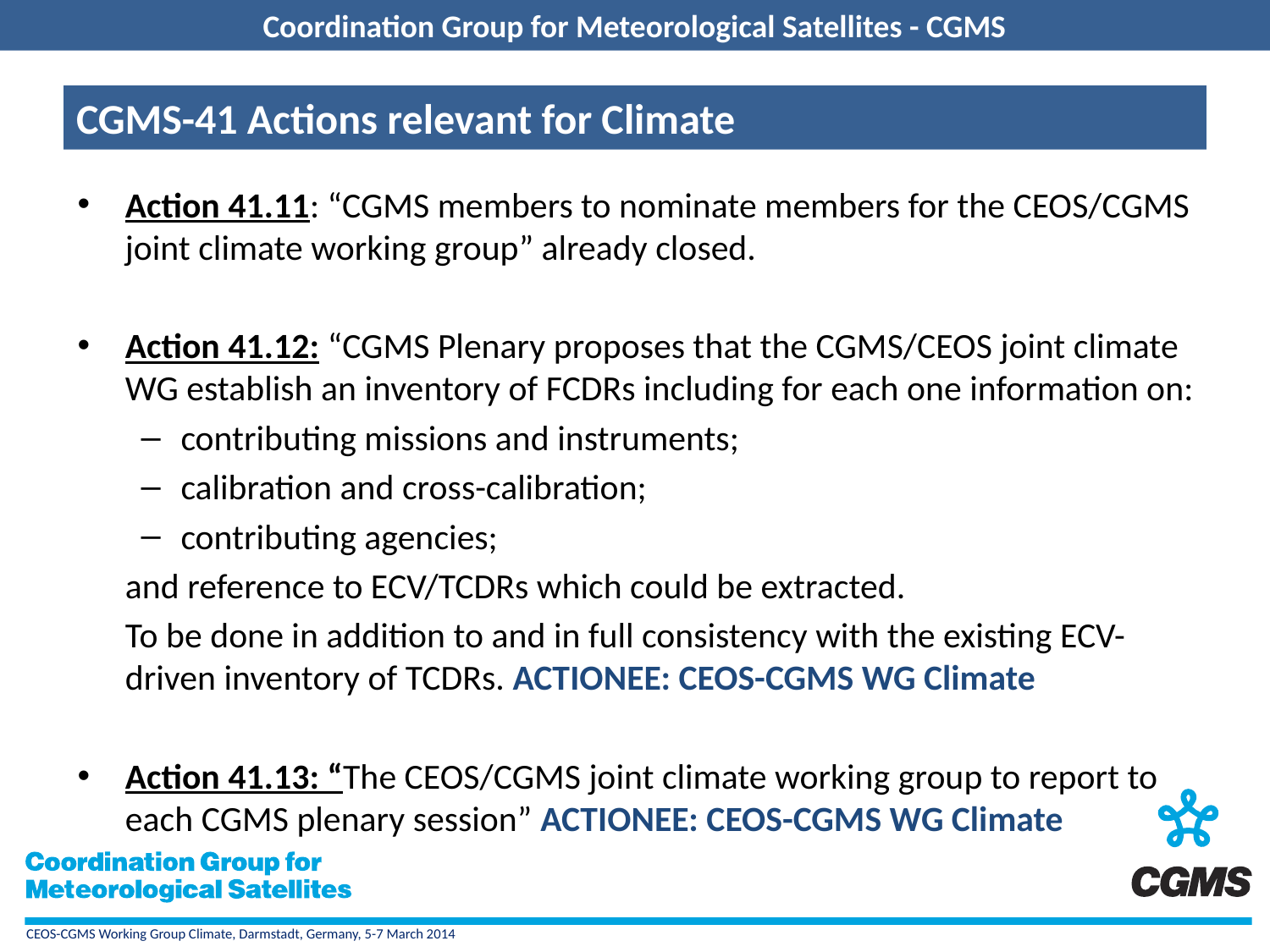

# CGMS-41 Actions relevant for Climate
Action 41.11: “CGMS members to nominate members for the CEOS/CGMS joint climate working group” already closed.

Action 41.12: “CGMS Plenary proposes that the CGMS/CEOS joint climate WG establish an inventory of FCDRs including for each one information on:
contributing missions and instruments;
calibration and cross-calibration;
contributing agencies;
	and reference to ECV/TCDRs which could be extracted.
	To be done in addition to and in full consistency with the existing ECV-driven inventory of TCDRs. ACTIONEE: CEOS-CGMS WG Climate

Action 41.13: “The CEOS/CGMS joint climate working group to report to each CGMS plenary session” ACTIONEE: CEOS-CGMS WG Climate